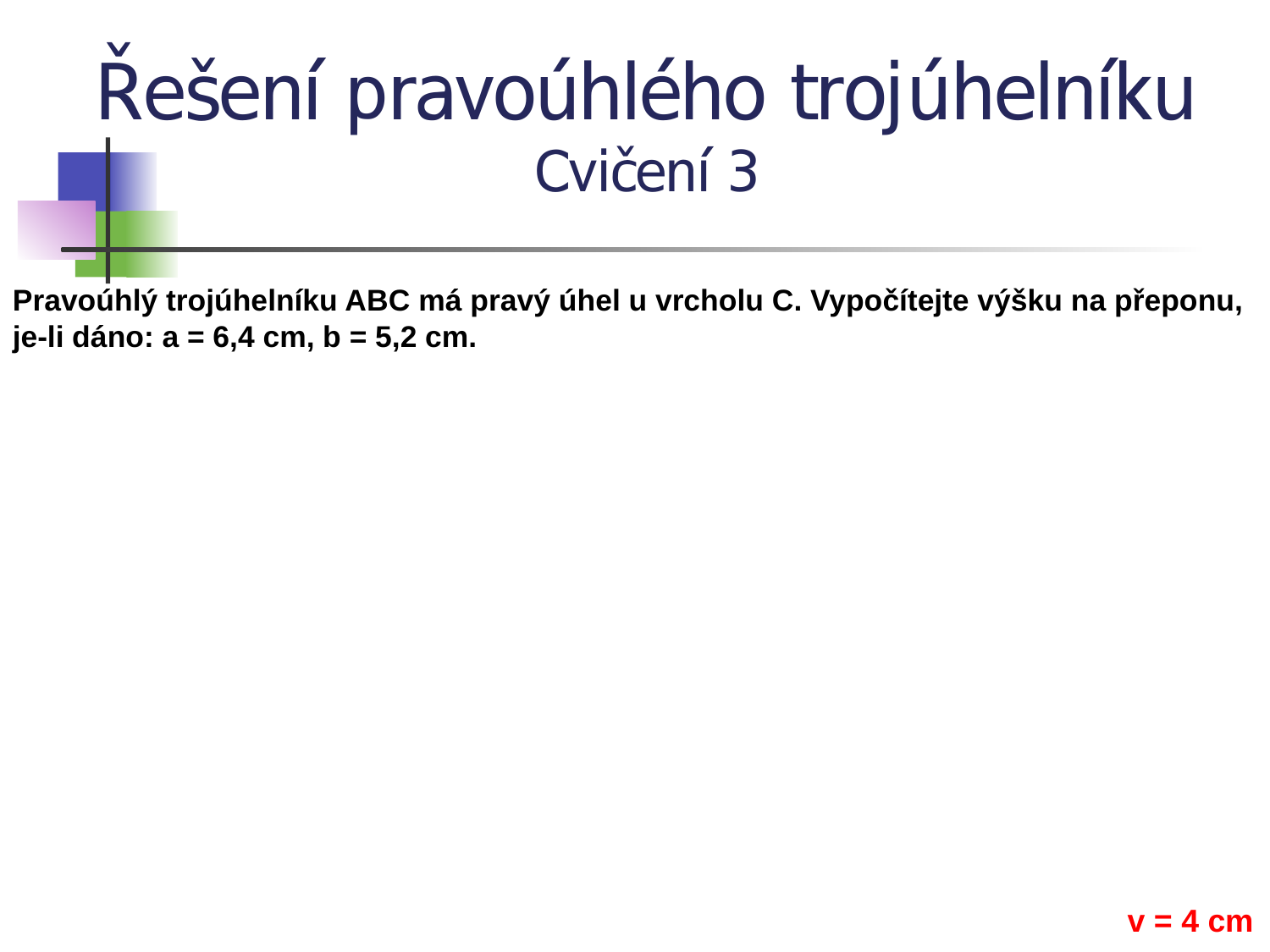

Řešení pravoúhlého trojúhelníku
Cvičení 3
Pravoúhlý trojúhelníku ABC má pravý úhel u vrcholu C. Vypočítejte výšku na přeponu, je-li dáno: a = 6,4 cm, b = 5,2 cm.
v = 4 cm